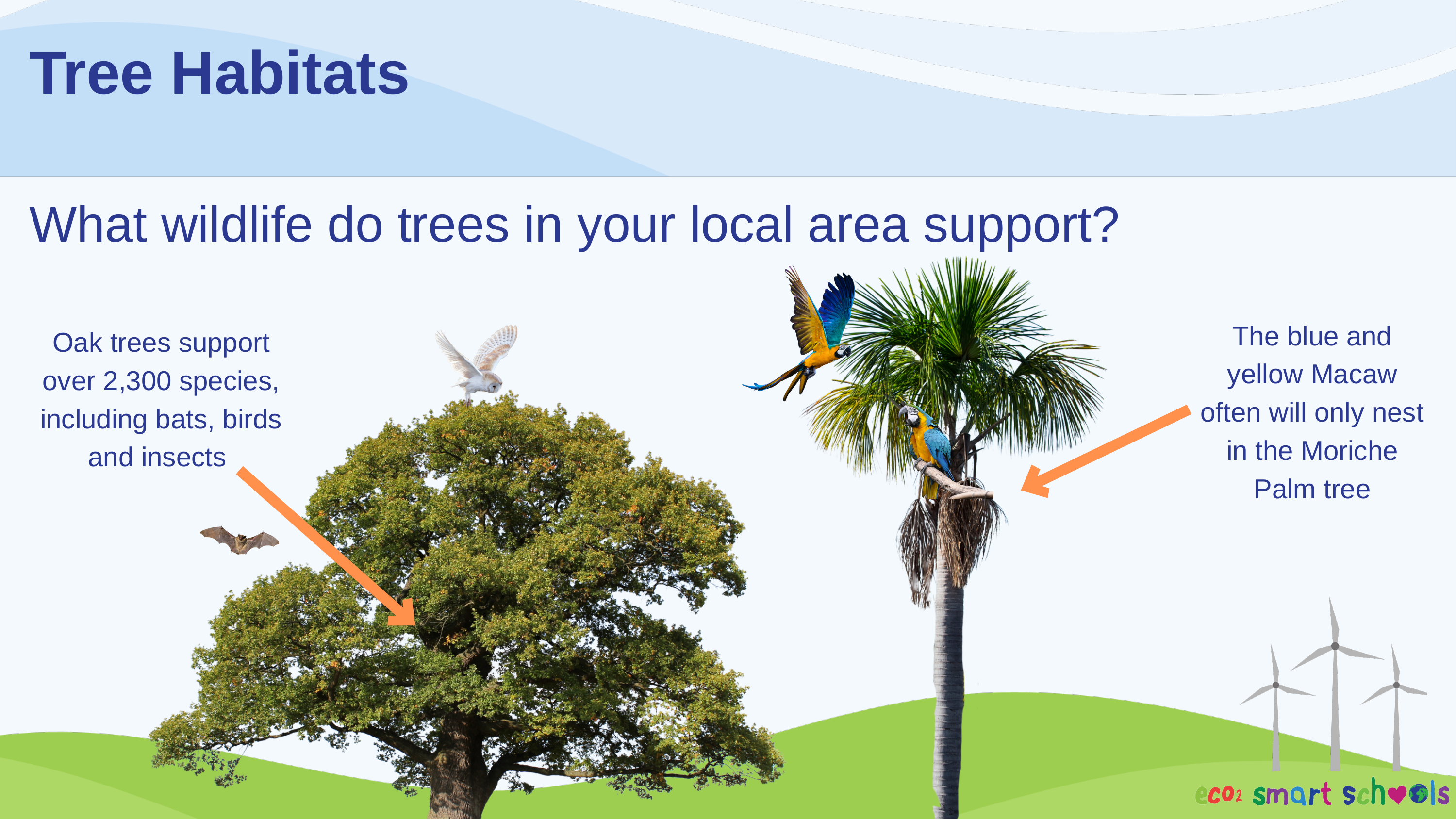

Tree Habitats
What wildlife do trees in your local area support?

The blue and yellow Macaw often will only nest in the Moriche Palm tree
Oak trees support over 2,300 species, including bats, birds and insects